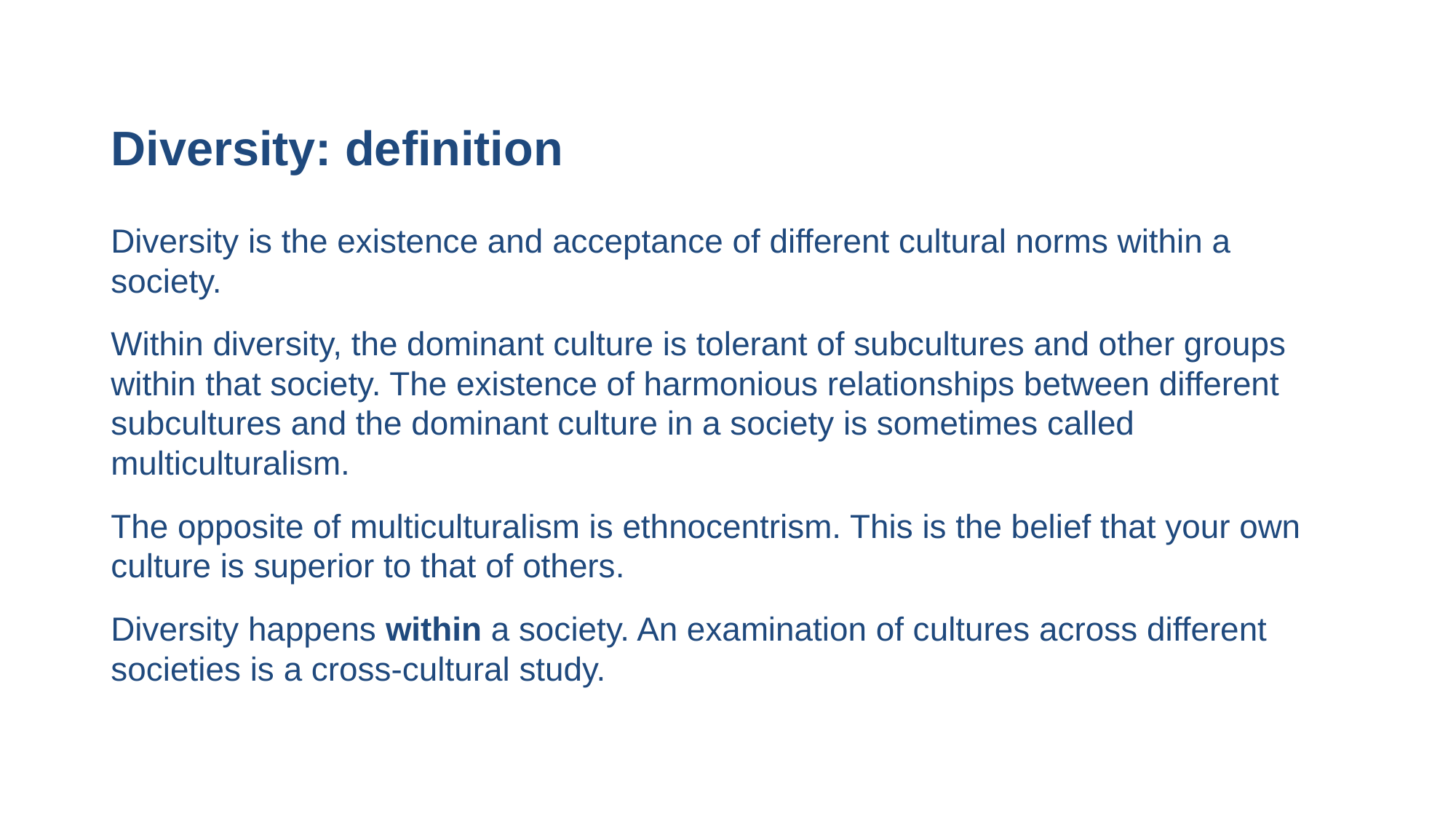

# Diversity: definition
Diversity is the existence and acceptance of different cultural norms within a society.
Within diversity, the dominant culture is tolerant of subcultures and other groups within that society. The existence of harmonious relationships between different subcultures and the dominant culture in a society is sometimes called multiculturalism.
The opposite of multiculturalism is ethnocentrism. This is the belief that your own culture is superior to that of others.
Diversity happens within a society. An examination of cultures across different societies is a cross-cultural study.